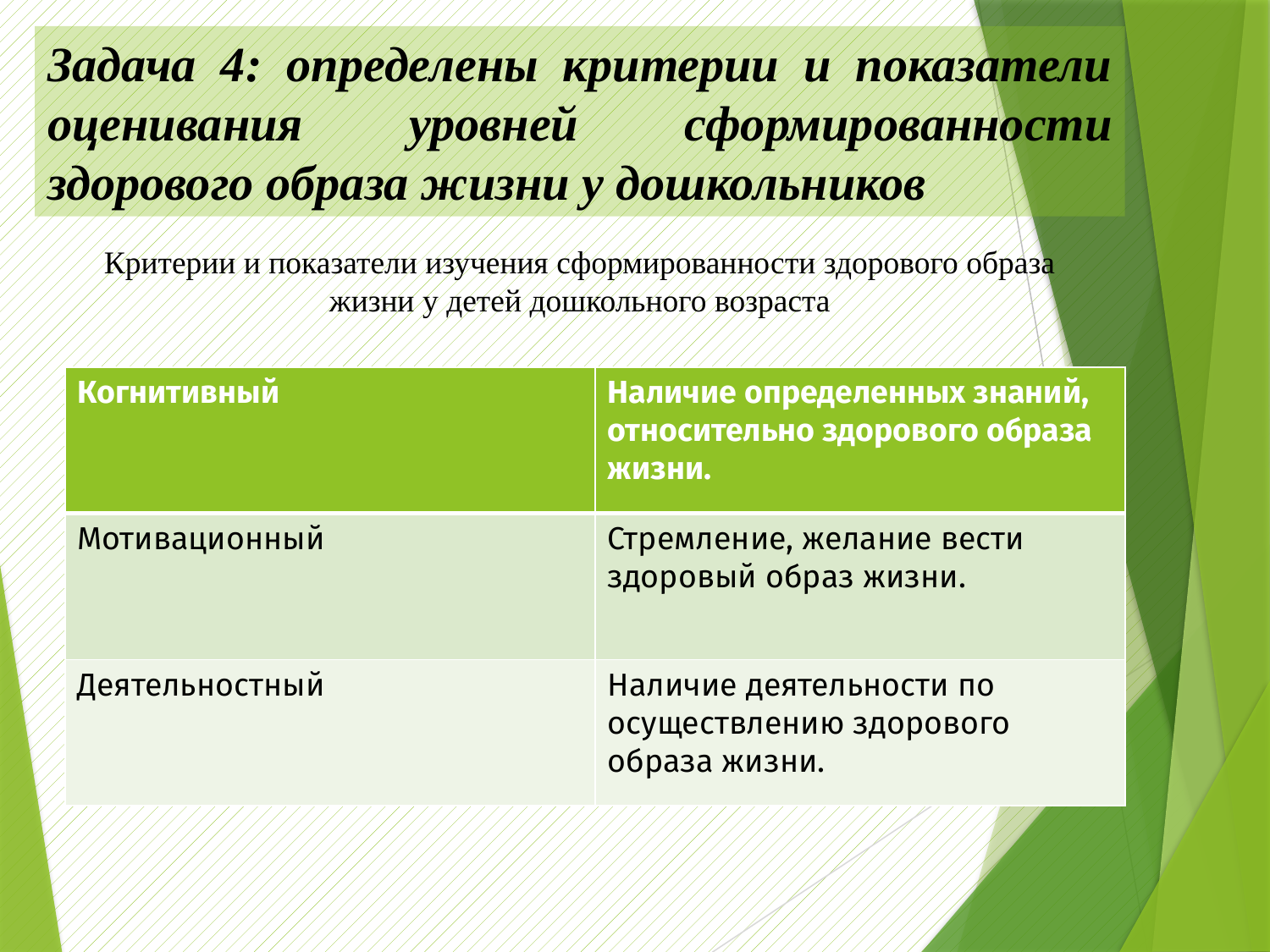

Задача 4: определены критерии и показатели оценивания уровней сформированности здорового образа жизни у дошкольников
Критерии и показатели изучения сформированности здорового образа жизни у детей дошкольного возраста
| Когнитивный | Наличие определенных знаний, относительно здорового образа жизни. |
| --- | --- |
| Мотивационный | Стремление, желание вести здоровый образ жизни. |
| Деятельностный | Наличие деятельности по осуществлению здорового образа жизни. |